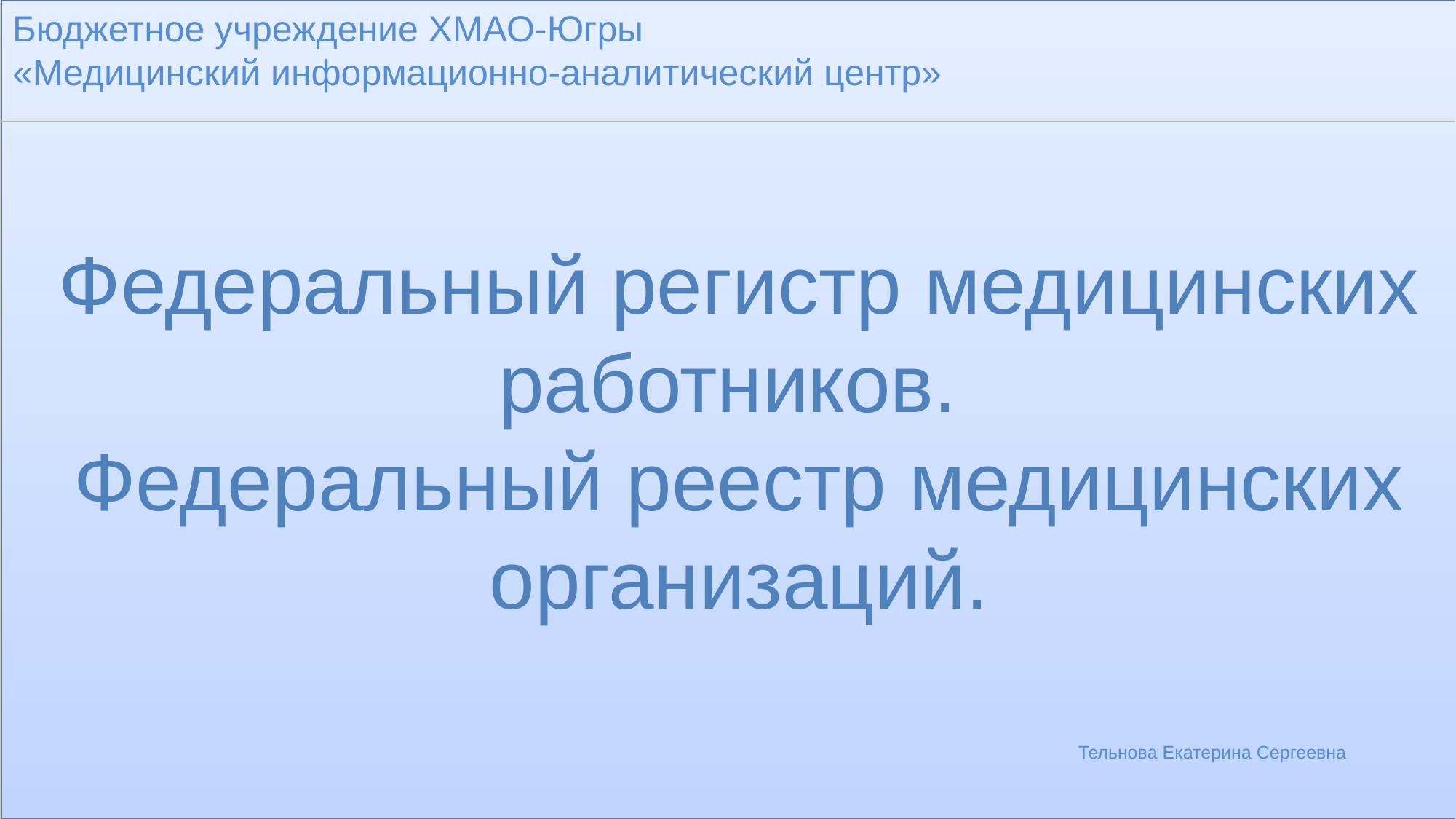

Бюджетное учреждение ХМАО-Югры
«Медицинский информационно-аналитический центр»

Федеральный регистр медицинских работников.
Федеральный реестр медицинских организаций.
Тельнова Екатерина Сергеевна